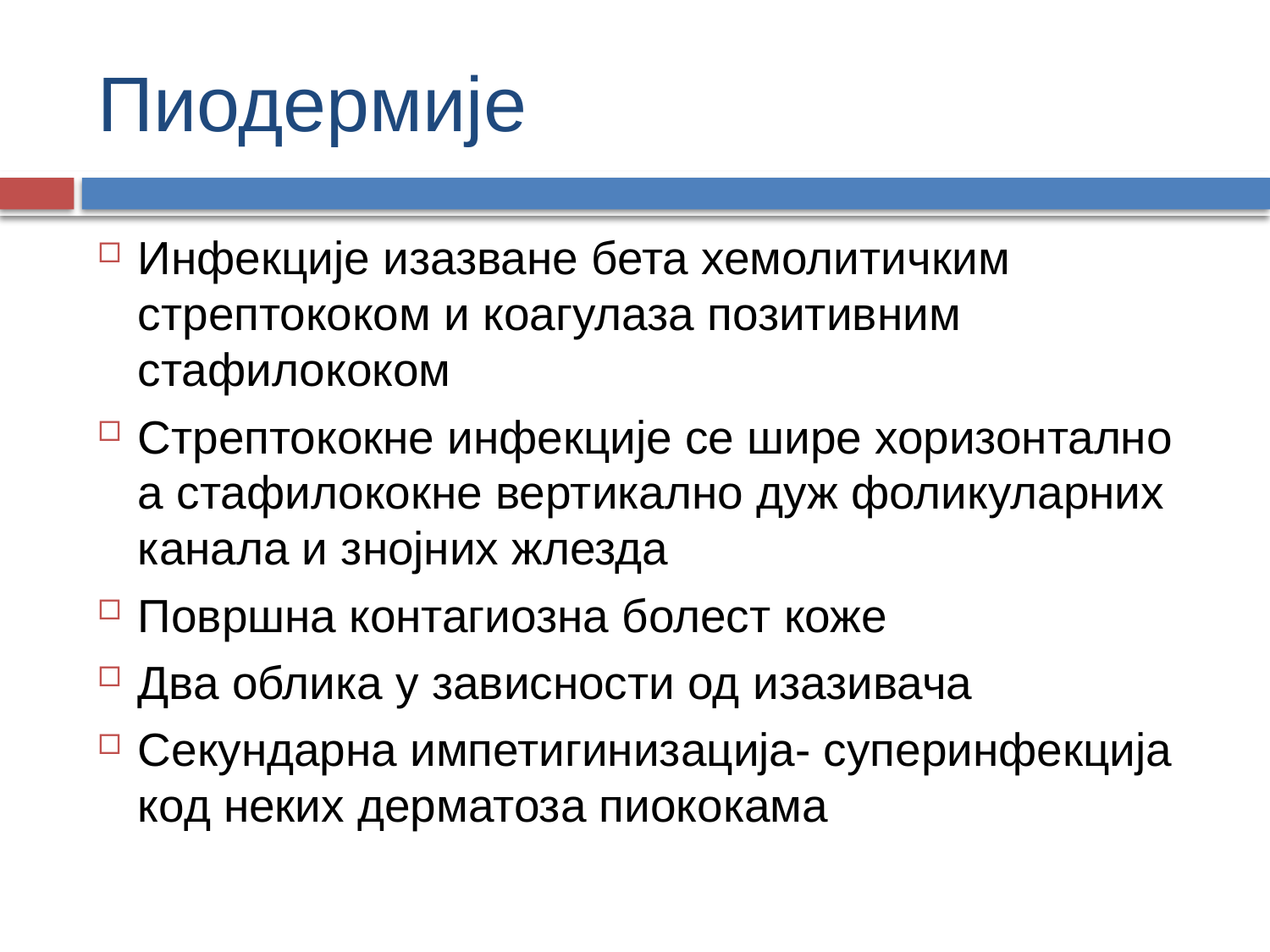

# Пиодермије
Инфекције изазване бета хемолитичким стрептококом и коагулаза позитивним стафилококом
Стрептококне инфекције се шире хоризонтално а стафилококне вертикално дуж фоликуларних канала и знојних жлезда
Површна контагиозна болест коже
Два облика у зависности од изазивача
Секундарна импетигинизација- суперинфекција код неких дерматоза пиококама